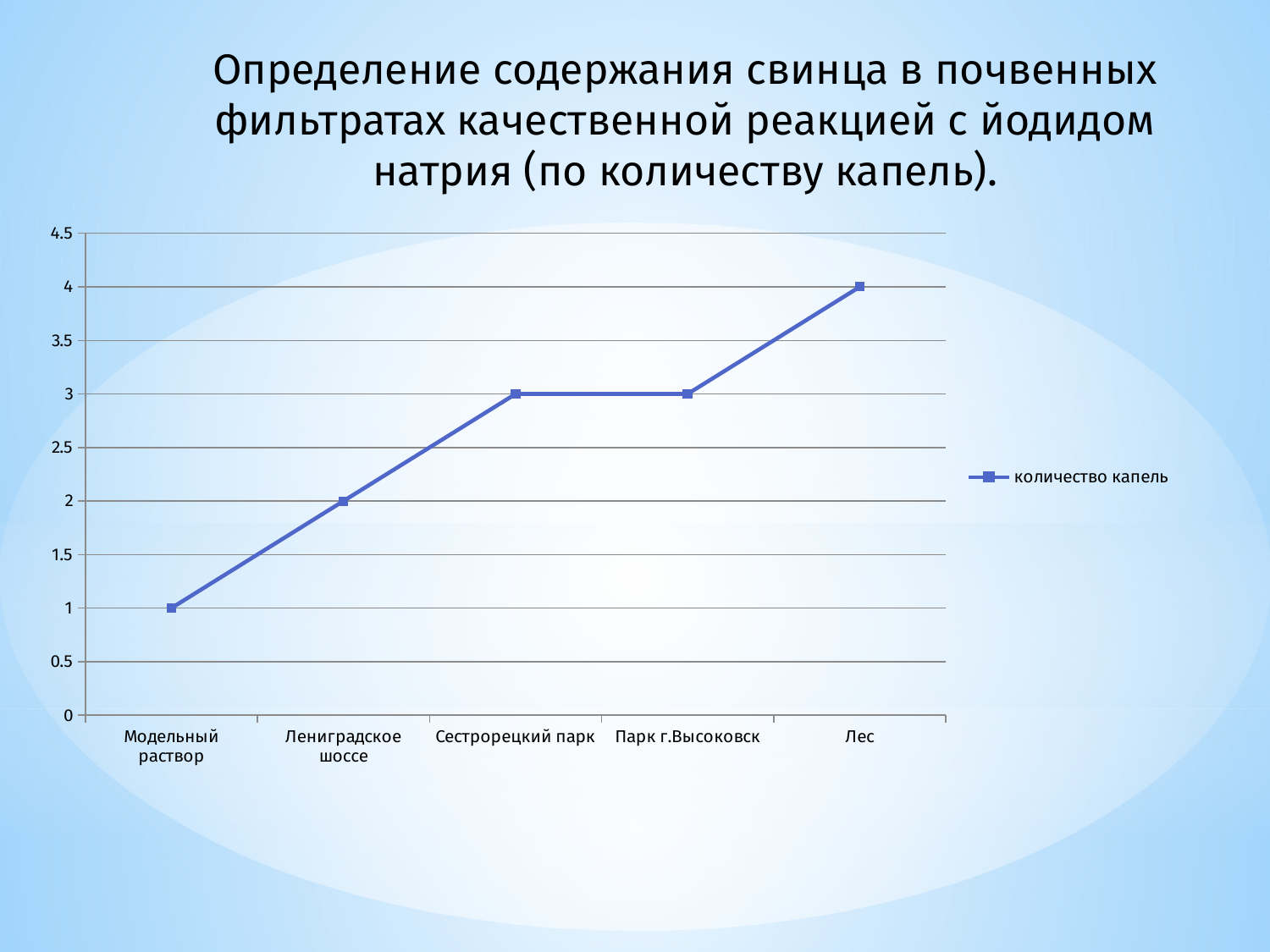

Определение содержания свинца в почвенных фильтратах качественной реакцией с йодидом натрия (по количеству капель).

### Chart

| Category | количество капель |
|---|---|
| Модельный раствор | 1.0 |
| Лениградское шоссе | 2.0 |
| Сестрорецкий парк | 3.0 |
| Парк г.Высоковск | 3.0 |
| Лес | 4.0 |